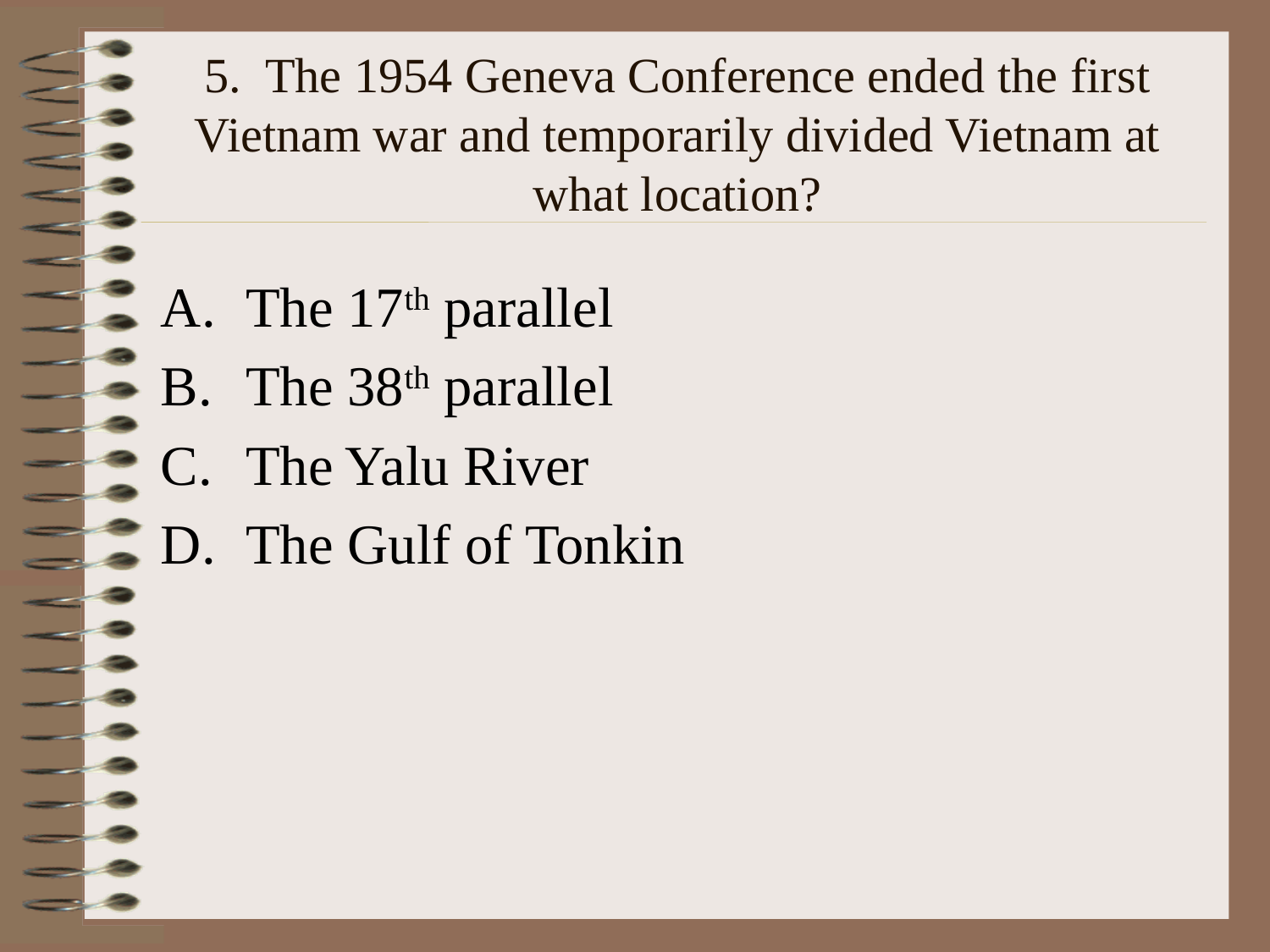

# 5.  The 1954 Geneva Conference ended the first Vietnam war and temporarily divided Vietnam at what location?
The 17th parallel
The 38th parallel
The Yalu River
The Gulf of Tonkin